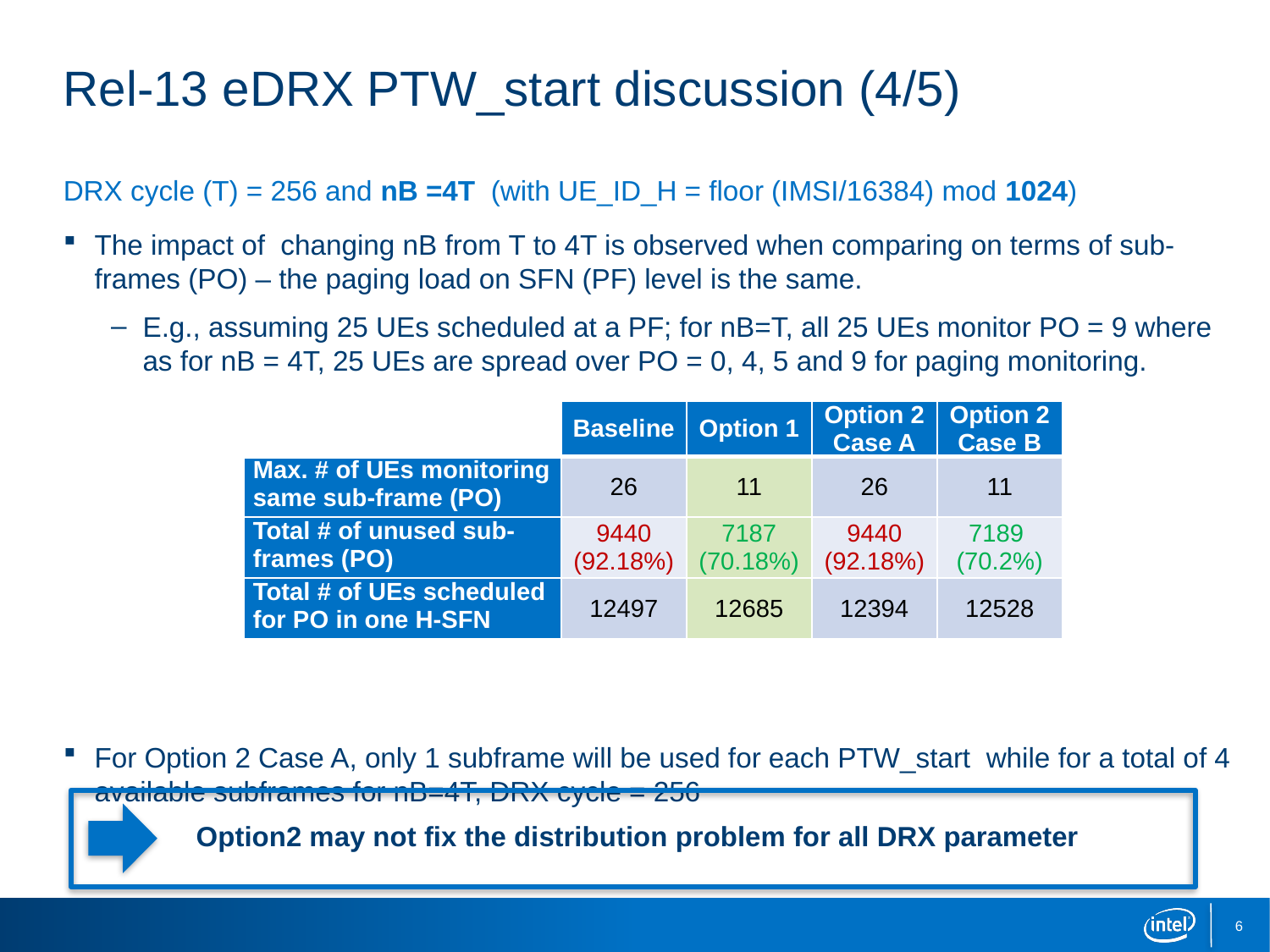

# Rel-13 eDRX PTW_start discussion (4/5)
DRX cycle (T) = 256 and nB =4T  (with UE_ID_H = floor (IMSI/16384) mod 1024)
The impact of  changing nB from T to 4T is observed when comparing on terms of sub-frames (PO) – the paging load on SFN (PF) level is the same.
E.g., assuming 25 UEs scheduled at a PF; for nB=T, all 25 UEs monitor PO = 9 where as for nB = 4T, 25 UEs are spread over PO = 0, 4, 5 and 9 for paging monitoring.

For Option 2 Case A, only 1 subframe will be used for each PTW_start  while for a total of 4 available subframes for nB=4T, DRX cycle = 256
|  | Baseline | Option 1 | Option 2 Case A | Option 2 Case B |
| --- | --- | --- | --- | --- |
| Max. # of UEs monitoring same sub-frame (PO) | 26 | 11 | 26 | 11 |
| Total # of unused sub-frames (PO) | 9440 (92.18%) | 7187 (70.18%) | 9440 (92.18%) | 7189 (70.2%) |
| Total # of UEs scheduled for PO in one H-SFN | 12497 | 12685 | 12394 | 12528 |

Option2 may not fix the distribution problem for all DRX parameter
6